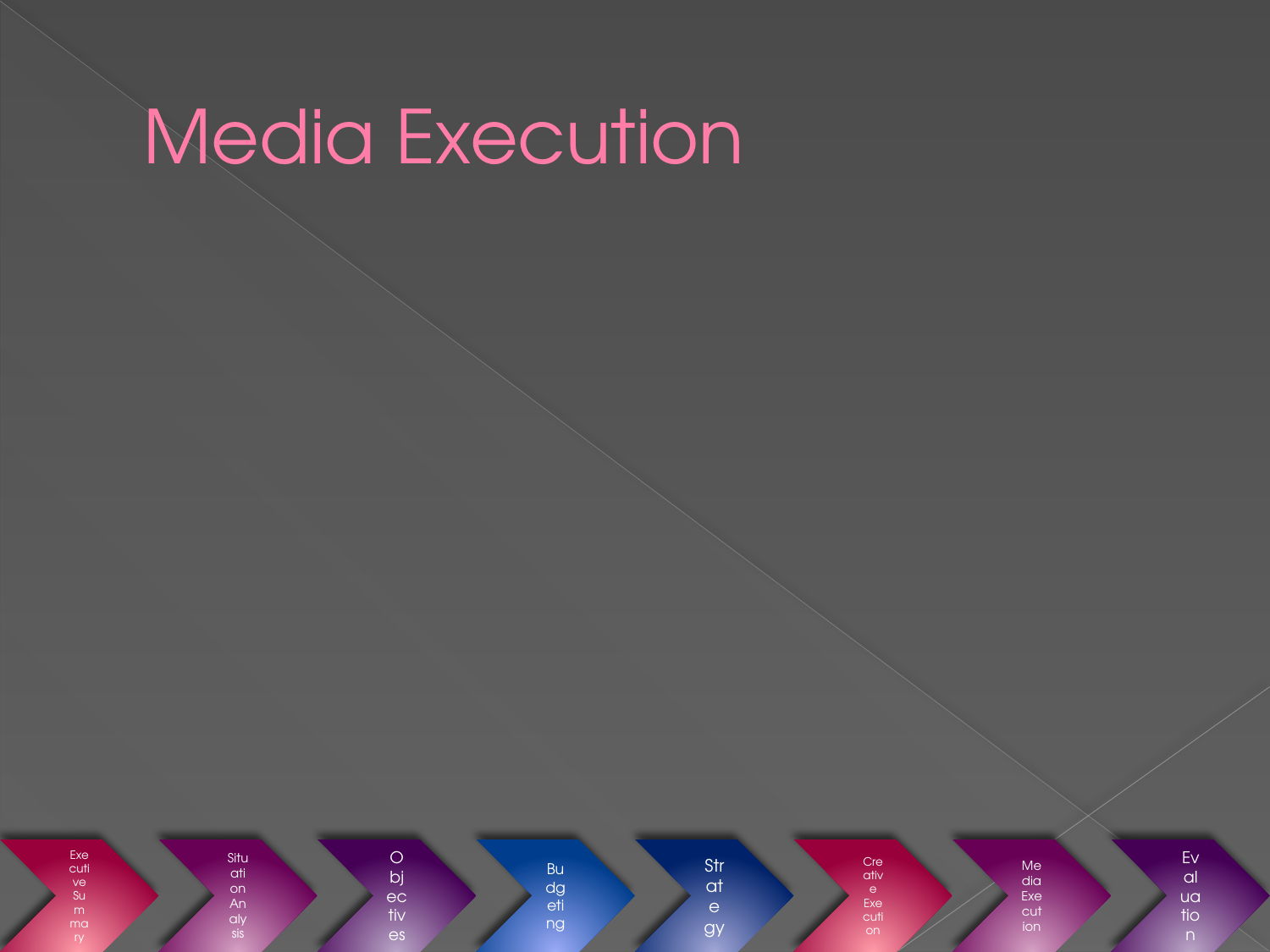

# Media Execution

Executive Summary
Situation Analysis
Objectives
Budgeting
Strategy
Creative Execution
Media Execution
Evaluation

Media Execution